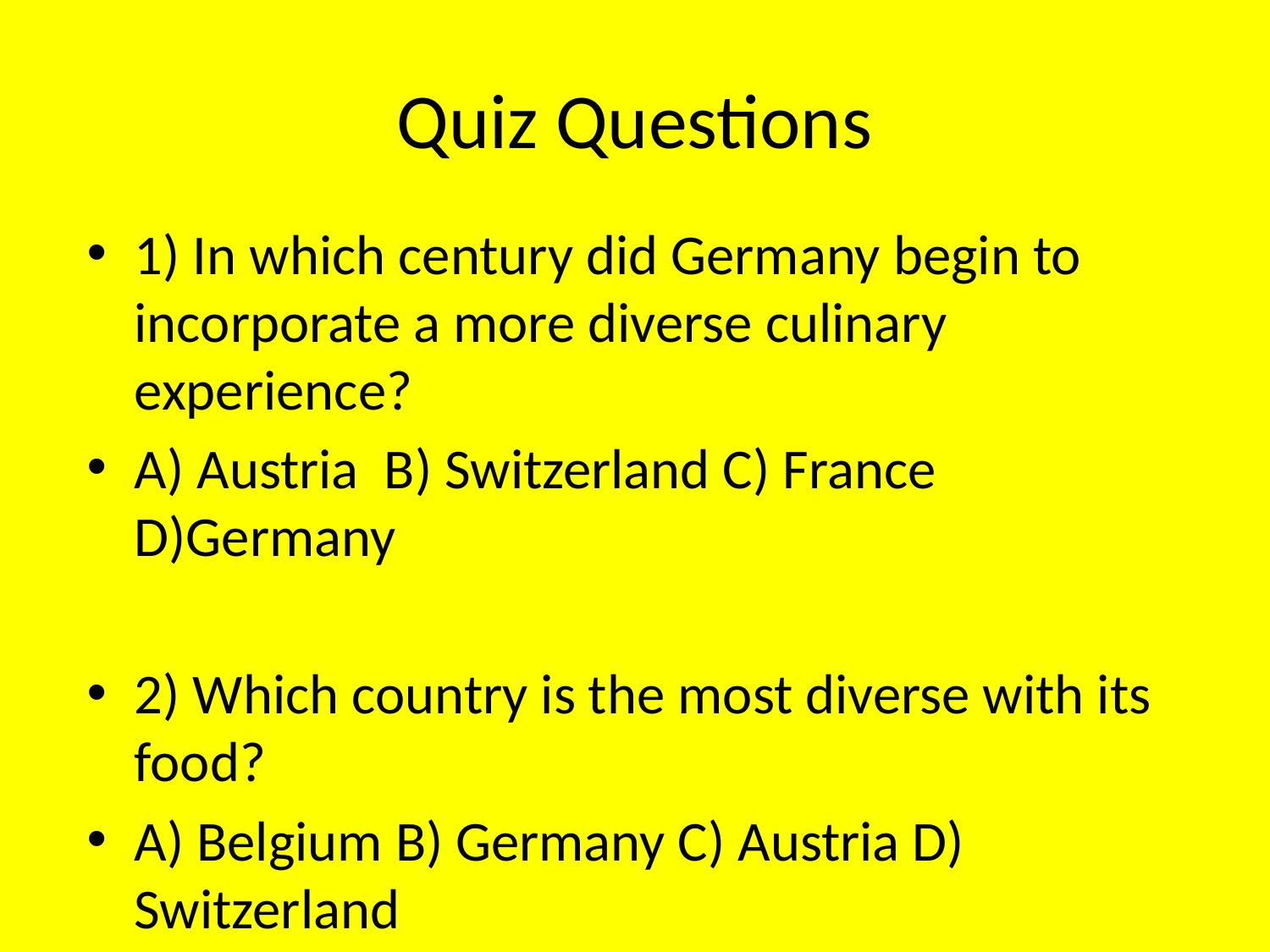

# Quiz Questions
1) In which century did Germany begin to incorporate a more diverse culinary experience?
A) Austria  B) Switzerland C) France D)Germany

2) Which country is the most diverse with its food?
A) Belgium B) Germany C) Austria D) Switzerland